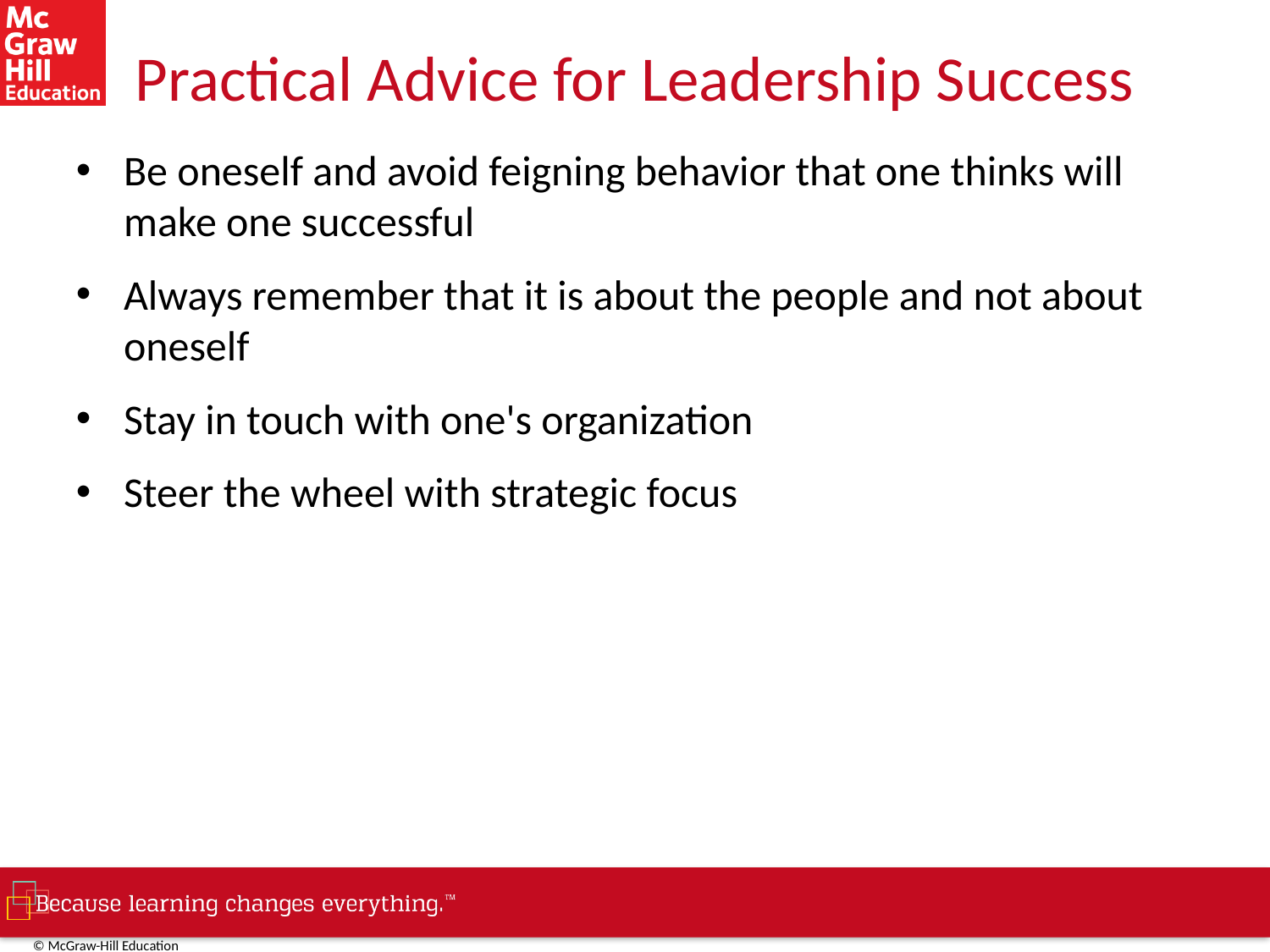

# Practical Advice for Leadership Success
Be oneself and avoid feigning behavior that one thinks will make one successful
Always remember that it is about the people and not about oneself
Stay in touch with one's organization
Steer the wheel with strategic focus